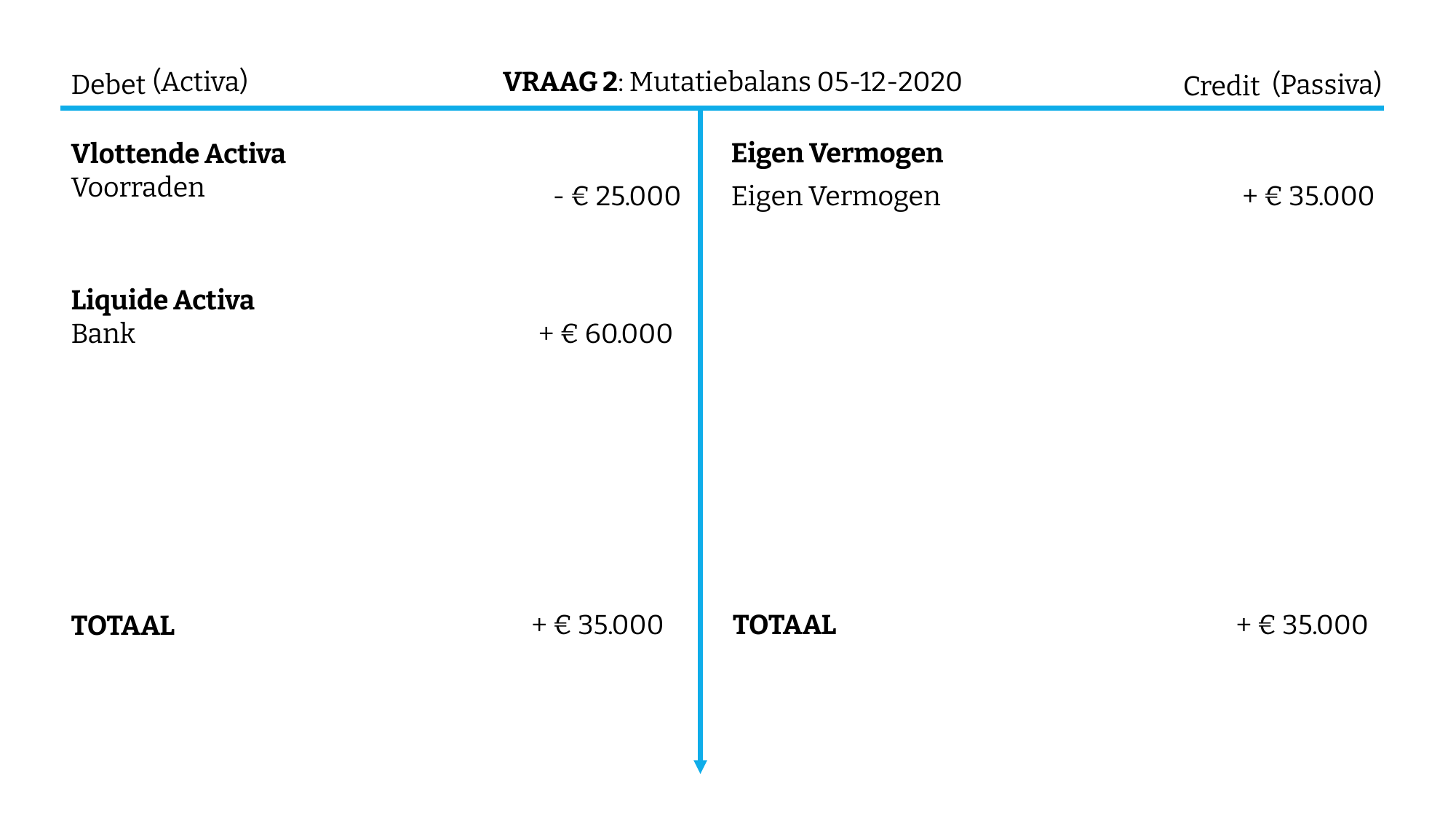

VRAAG 2: Mutatiebalans 05-12-2020
(Activa)
Debet
(Passiva)
Credit
Eigen Vermogen
Vlottende Activa
Voorraden
- € 25.000
Eigen Vermogen
+ € 35.000
Liquide Activa
Bank
+ € 60.000
+ € 35.000
TOTAAL
+ € 35.000
TOTAAL